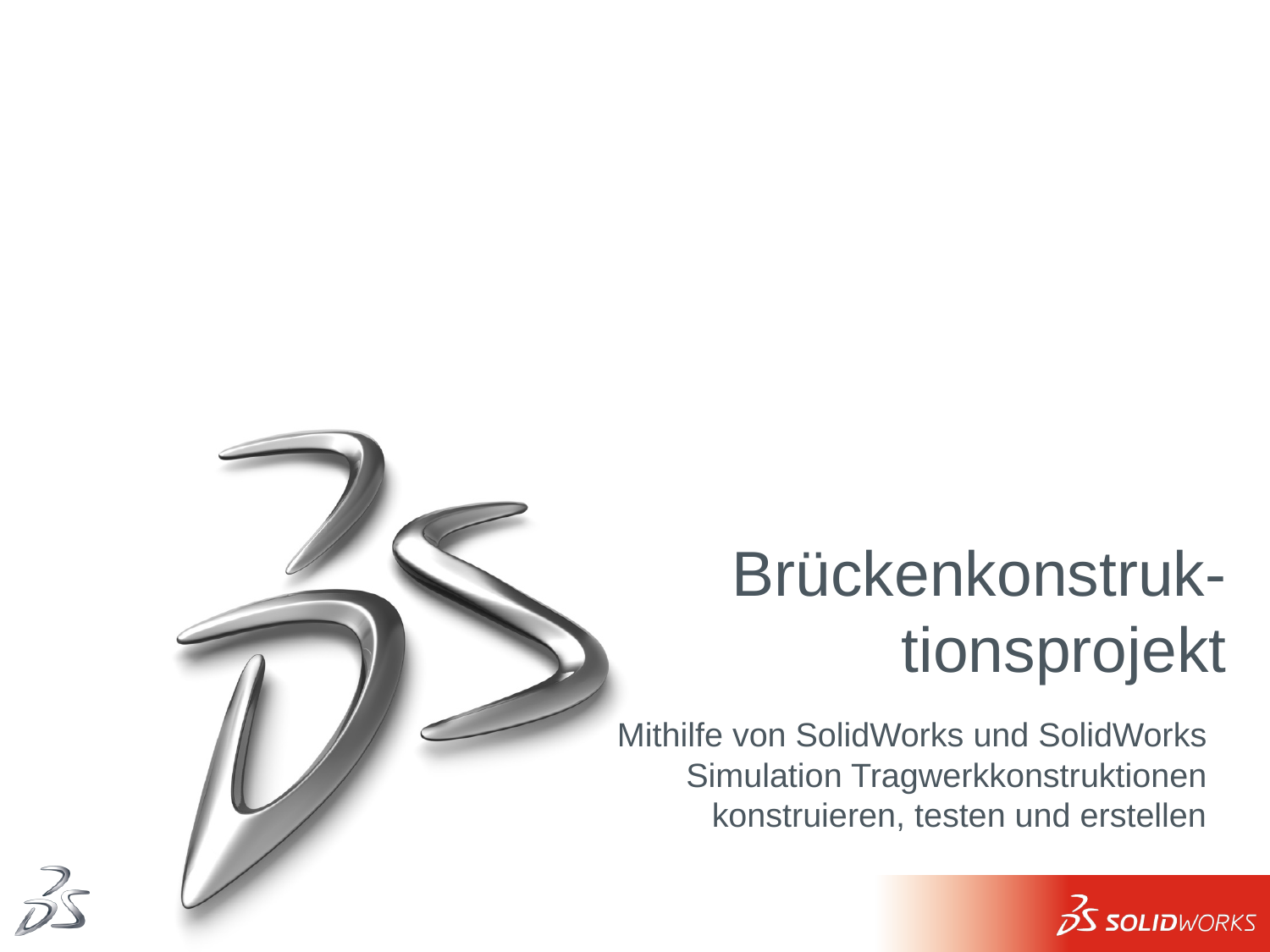

# Brückenkonstruk-tionsprojekt
Mithilfe von SolidWorks und SolidWorks Simulation Tragwerkkonstruktionen konstruieren, testen und erstellen